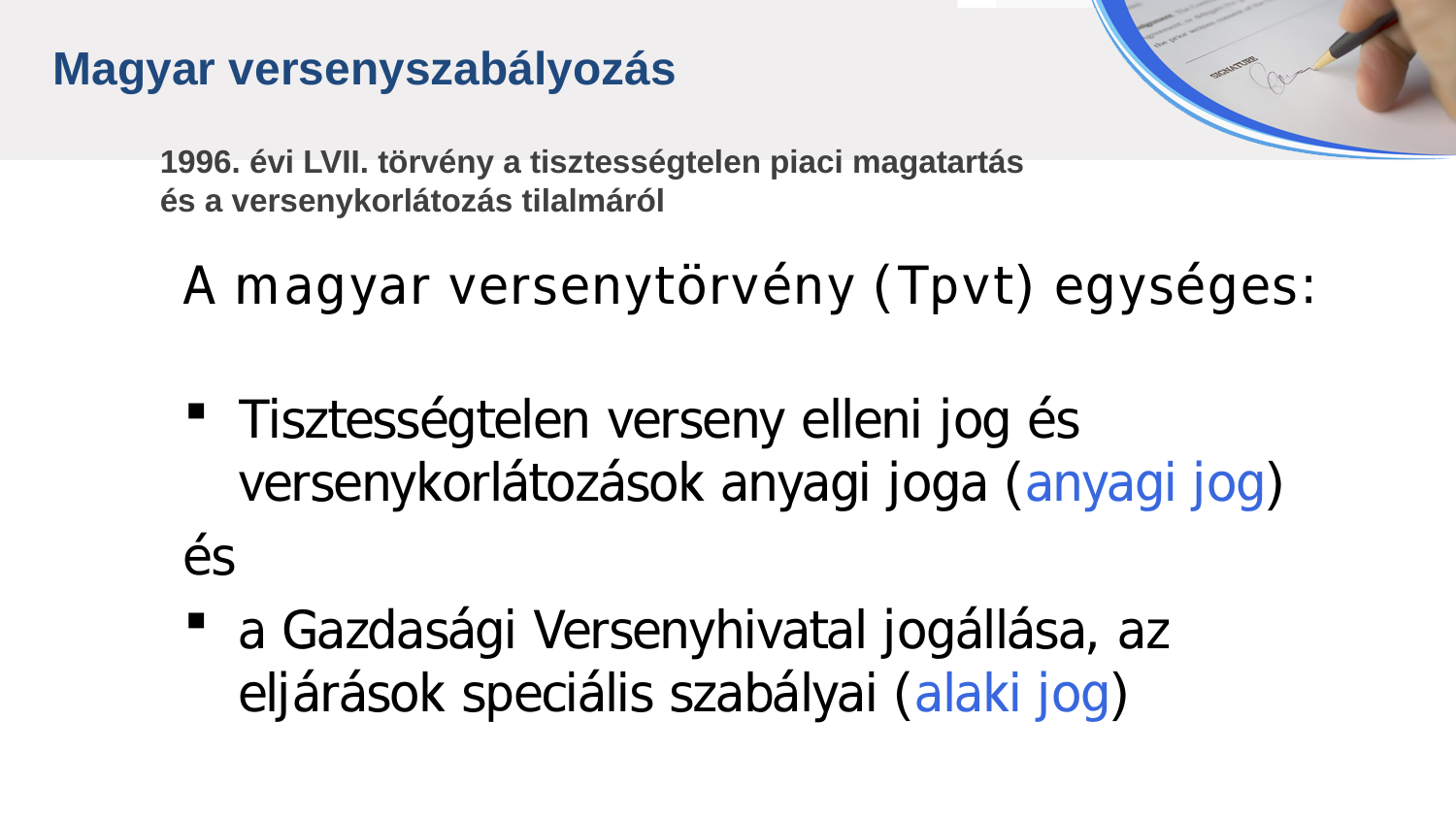

Magyar versenyszabályozás

	1996. évi LVII. törvény a tisztességtelen piaci magatartás
	és a versenykorlátozás tilalmáról

A magyar versenytörvény (Tpvt) egységes:

Tisztességtelen verseny elleni jog és versenykorlátozások anyagi joga (anyagi jog)
és
a Gazdasági Versenyhivatal jogállása, az eljárások speciális szabályai (alaki jog)